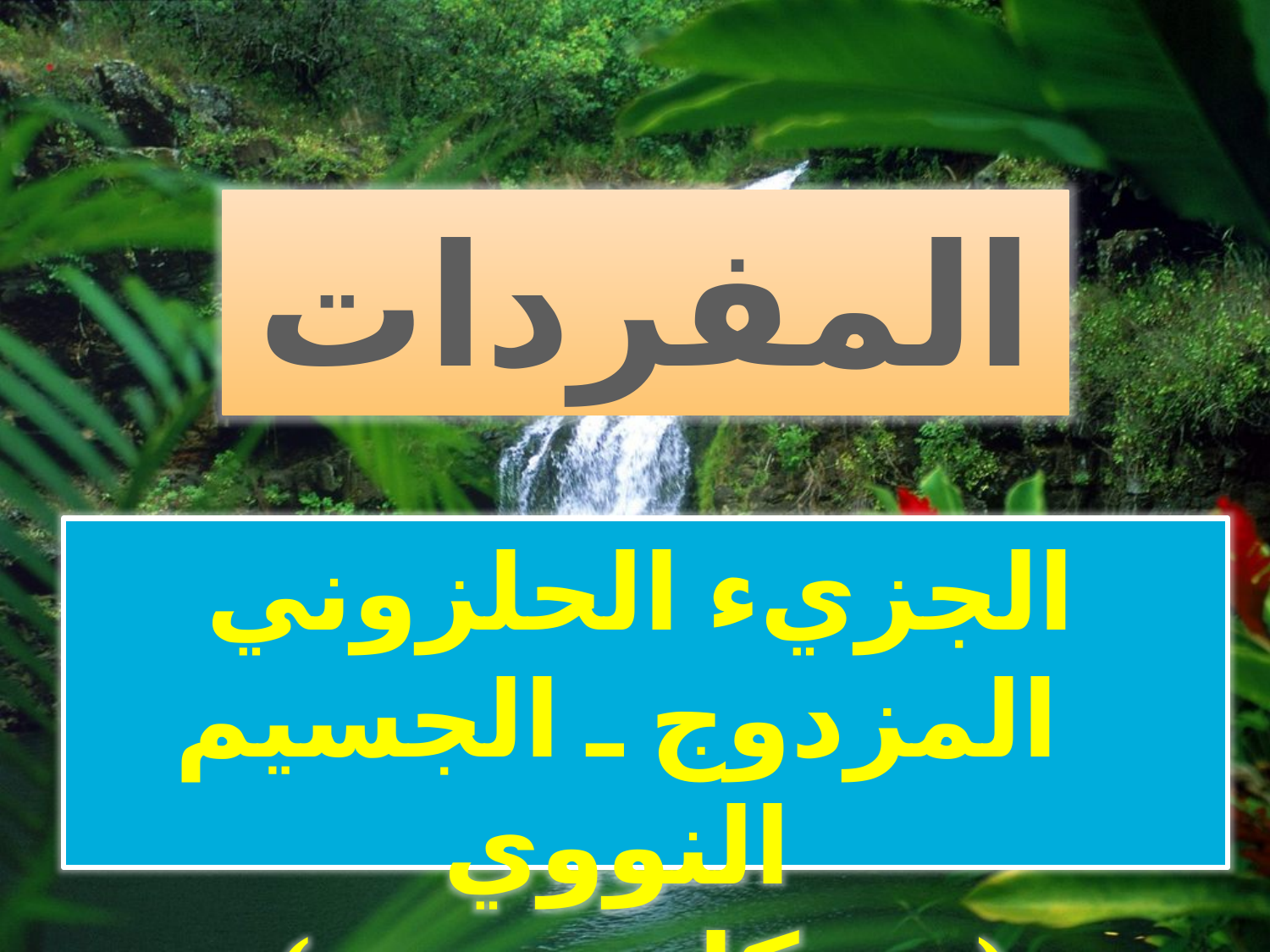

المفردات
الجزيء الحلزوني المزدوج ـ الجسيم النووي ( نيوكليوسوم )